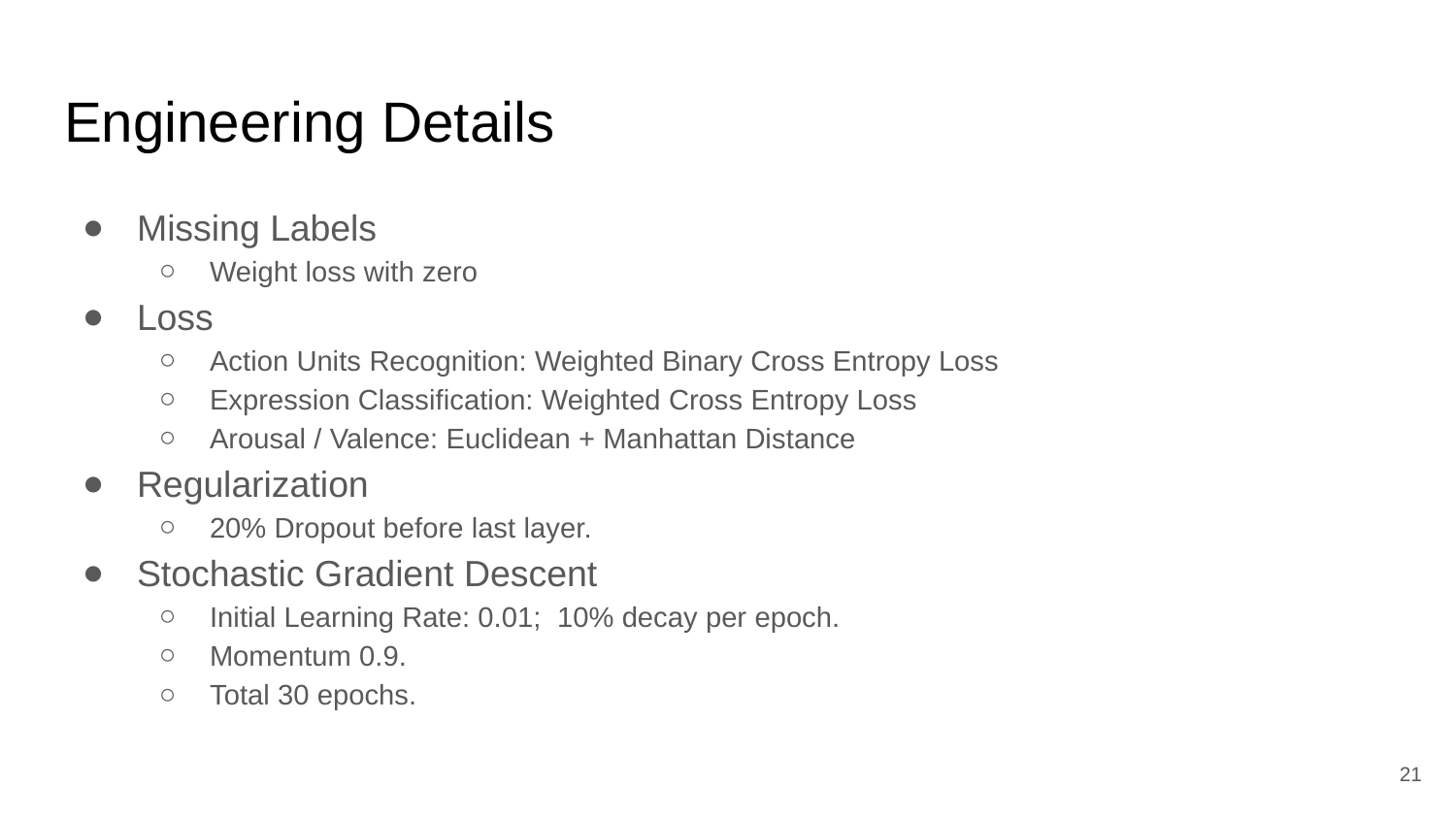

# Engineering Details
Missing Labels
Weight loss with zero
Loss
Action Units Recognition: Weighted Binary Cross Entropy Loss
Expression Classification: Weighted Cross Entropy Loss
Arousal / Valence: Euclidean + Manhattan Distance
Regularization
20% Dropout before last layer.
Stochastic Gradient Descent
Initial Learning Rate: 0.01;  10% decay per epoch.
Momentum 0.9.
Total 30 epochs.
21